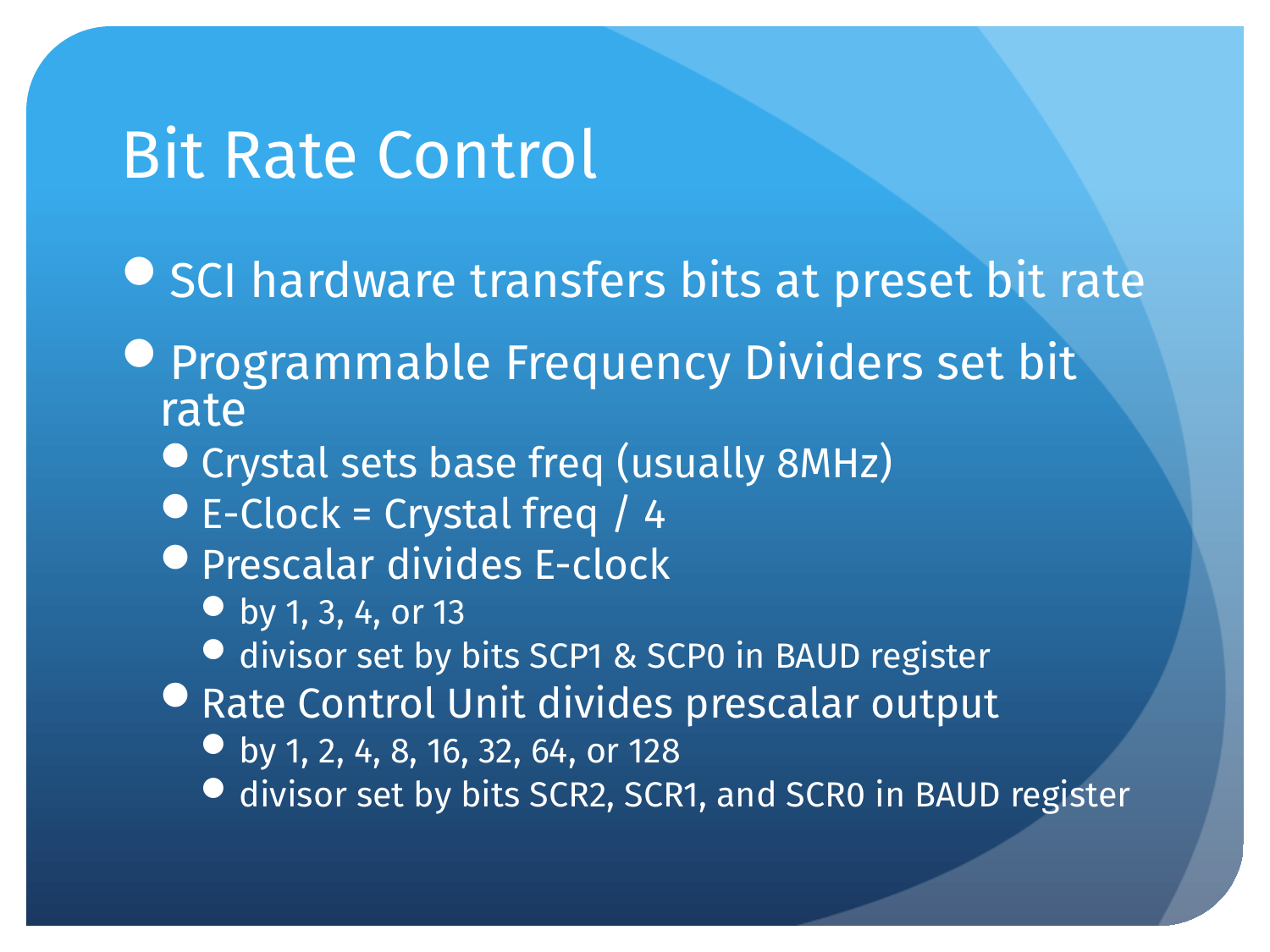

# Bit Rate Control
SCI hardware transfers bits at preset bit rate
Programmable Frequency Dividers set bit rate
Crystal sets base freq (usually 8MHz)
E-Clock = Crystal freq / 4
Prescalar divides E-clock
by 1, 3, 4, or 13
divisor set by bits SCP1 & SCP0 in BAUD register
Rate Control Unit divides prescalar output
by 1, 2, 4, 8, 16, 32, 64, or 128
divisor set by bits SCR2, SCR1, and SCR0 in BAUD register